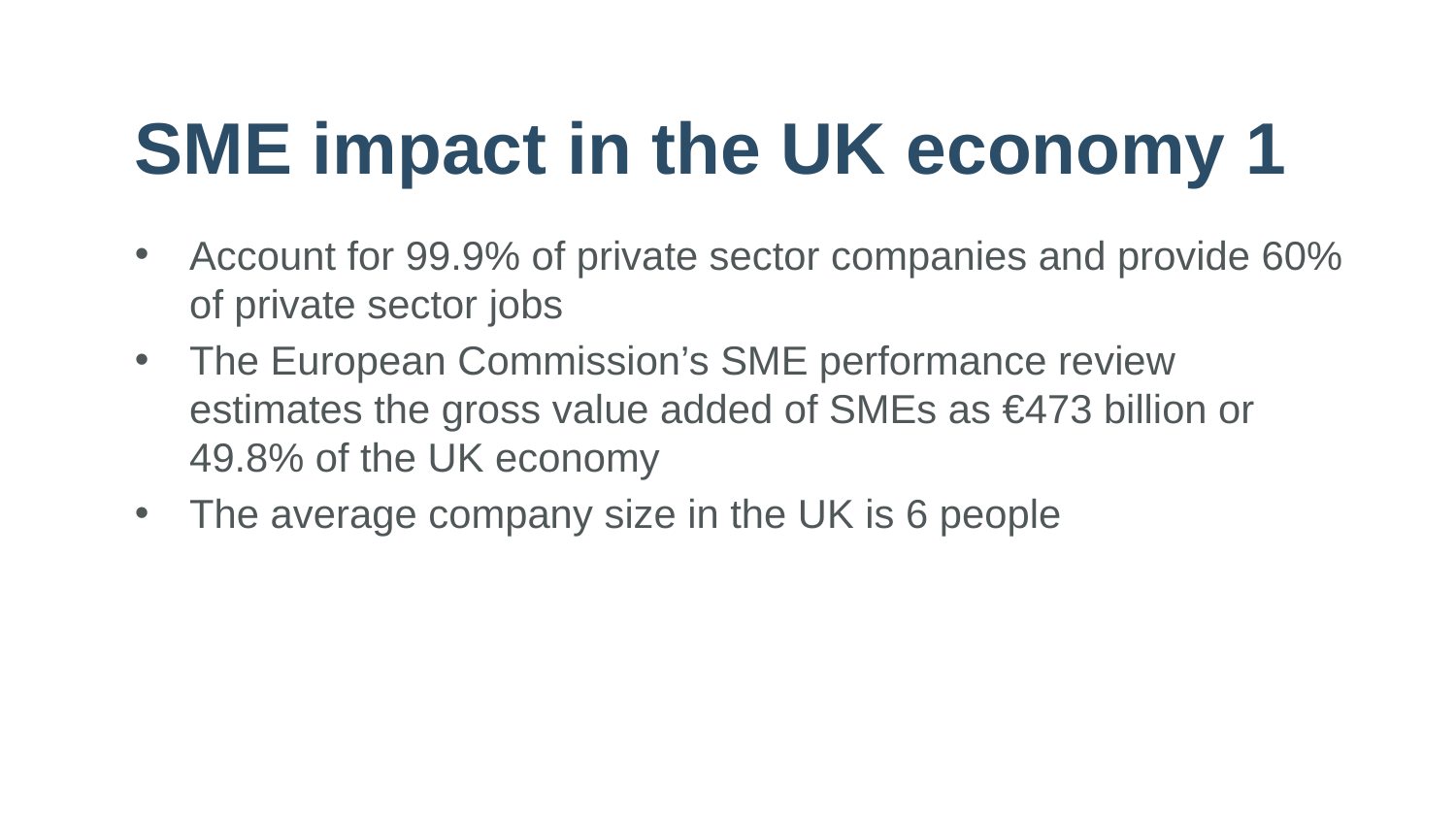

# SME impact in the UK economy 1
Account for 99.9% of private sector companies and provide 60% of private sector jobs
The European Commission’s SME performance review estimates the gross value added of SMEs as €473 billion or 49.8% of the UK economy
The average company size in the UK is 6 people